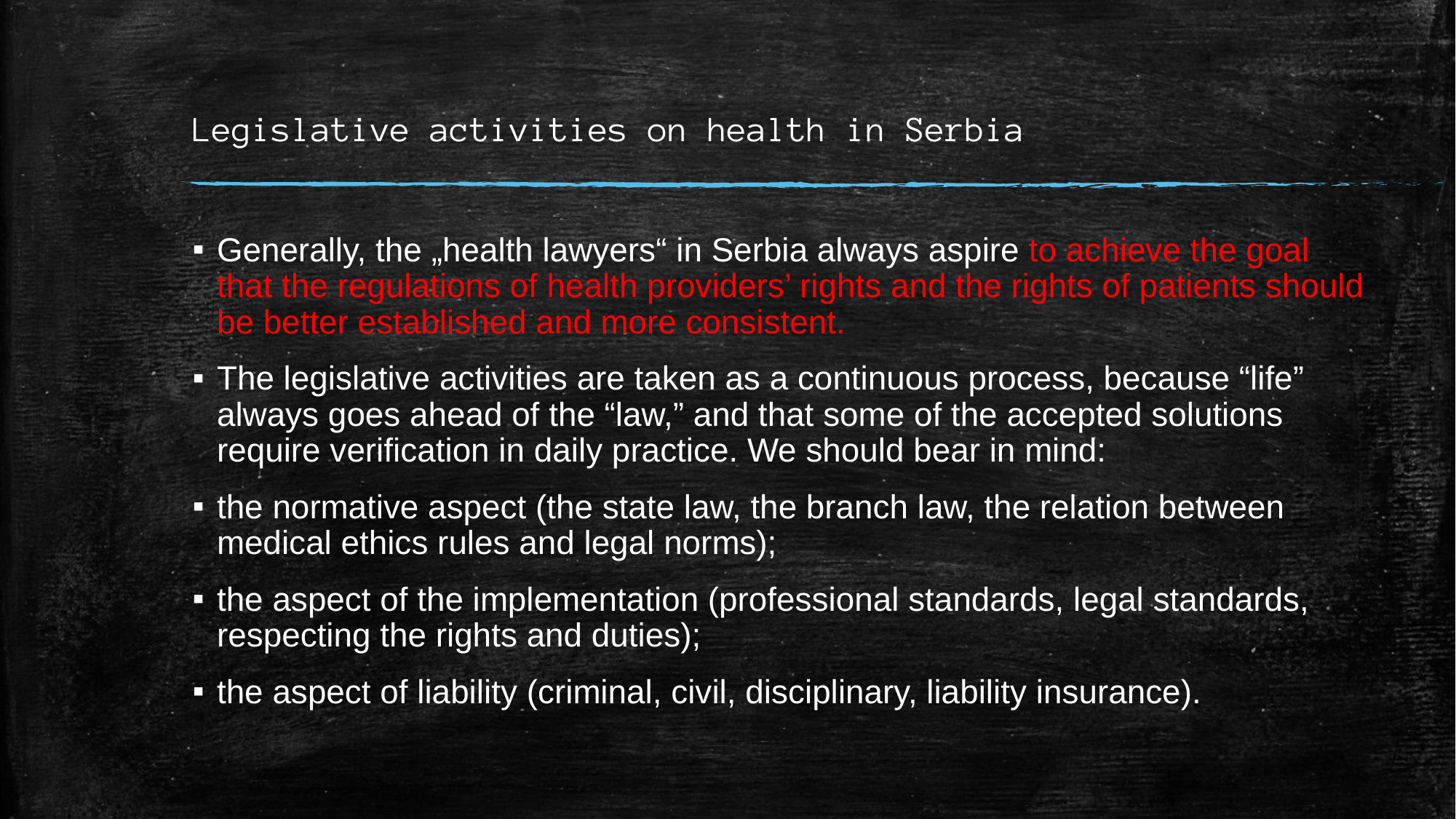

# Legislative activities on health in Serbia
Generally, the „health lawyers“ in Serbia always aspire to achieve the goal that the regulations of health providers’ rights and the rights of patients should be better established and more consistent.
The legislative activities are taken as a continuous process, because “life” always goes ahead of the “law,” and that some of the accepted solutions require veriﬁcation in daily practice. We should bear in mind:
the normative aspect (the state law, the branch law, the relation between medical ethics rules and legal norms);
the aspect of the implementation (professional standards, legal standards, respecting the rights and duties);
the aspect of liability (criminal, civil, disciplinary, liability insurance).